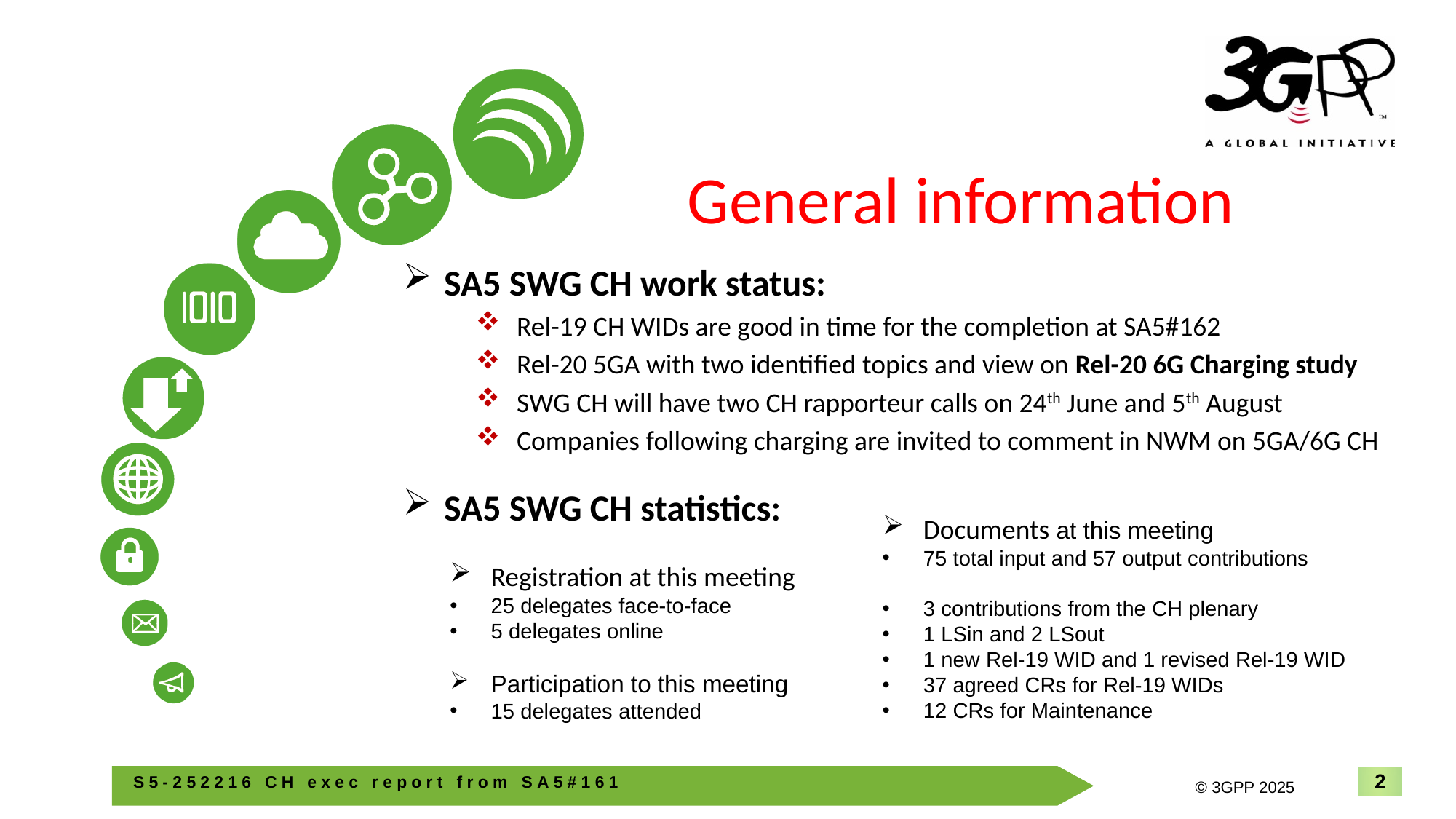

# General information
SA5 SWG CH work status:
Rel-19 CH WIDs are good in time for the completion at SA5#162
Rel-20 5GA with two identified topics and view on Rel-20 6G Charging study
SWG CH will have two CH rapporteur calls on 24th June and 5th August
Companies following charging are invited to comment in NWM on 5GA/6G CH

SA5 SWG CH statistics:
Documents at this meeting
75 total input and 57 output contributions

3 contributions from the CH plenary
1 LSin and 2 LSout
1 new Rel-19 WID and 1 revised Rel-19 WID
37 agreed CRs for Rel-19 WIDs
12 CRs for Maintenance
Registration at this meeting
25 delegates face-to-face
5 delegates online

Participation to this meeting
15 delegates attended